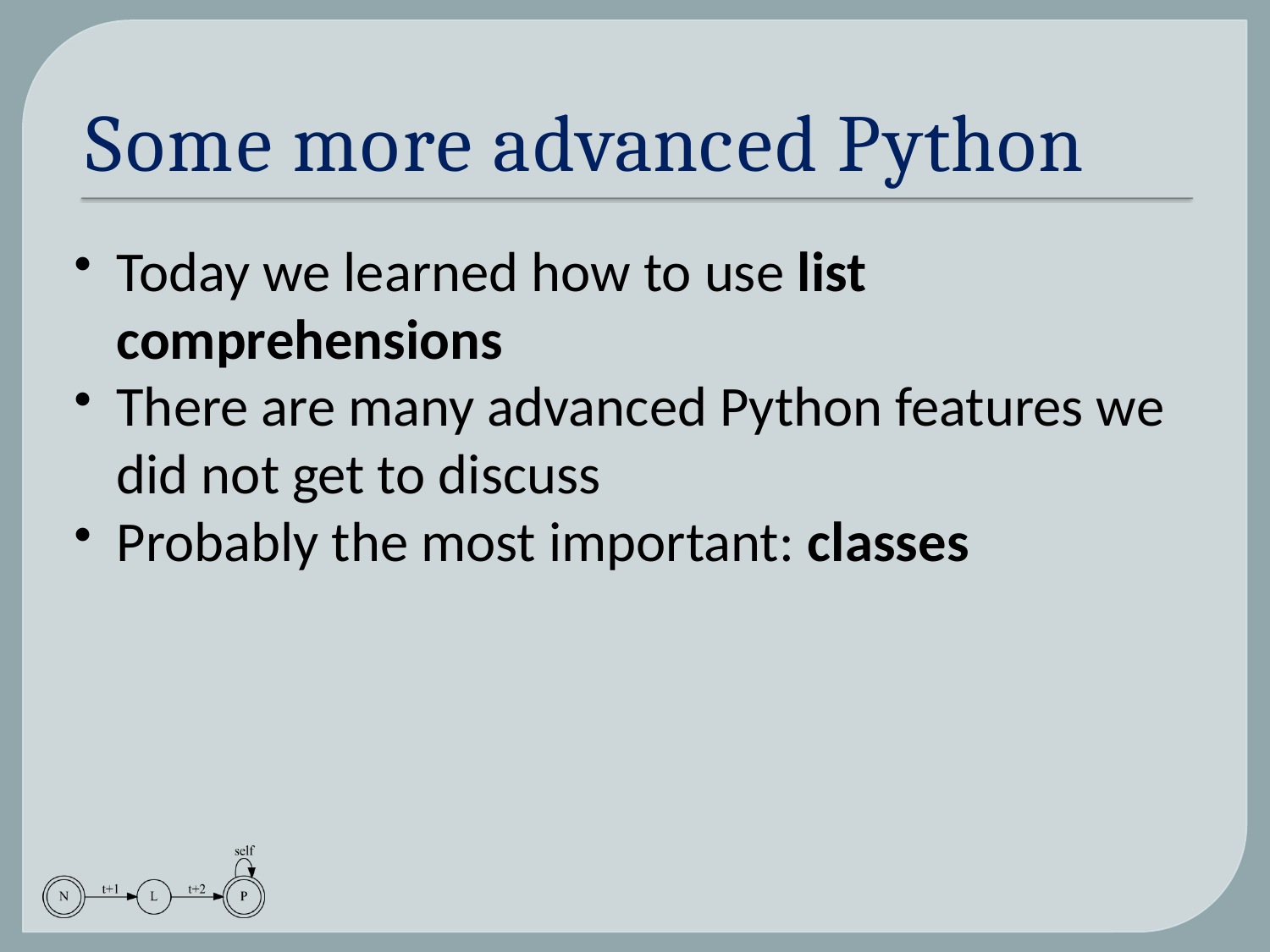

# Some more advanced Python
Today we learned how to use list comprehensions
There are many advanced Python features we did not get to discuss
Probably the most important: classes